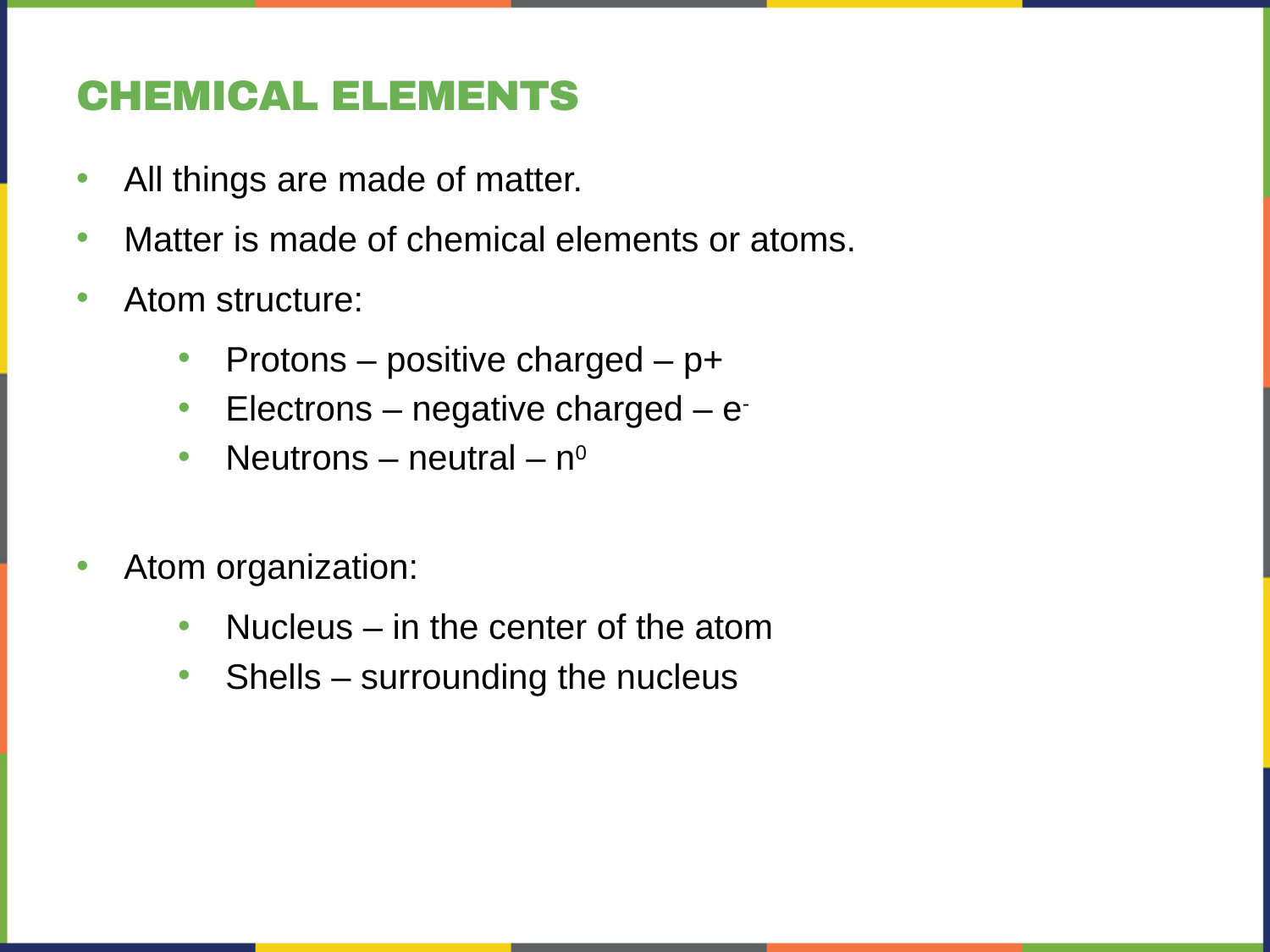

# Chemical elements
All things are made of matter.
Matter is made of chemical elements or atoms.
Atom structure:
Protons – positive charged – p+
Electrons – negative charged – e-
Neutrons – neutral – n0

Atom organization:
Nucleus – in the center of the atom
Shells – surrounding the nucleus